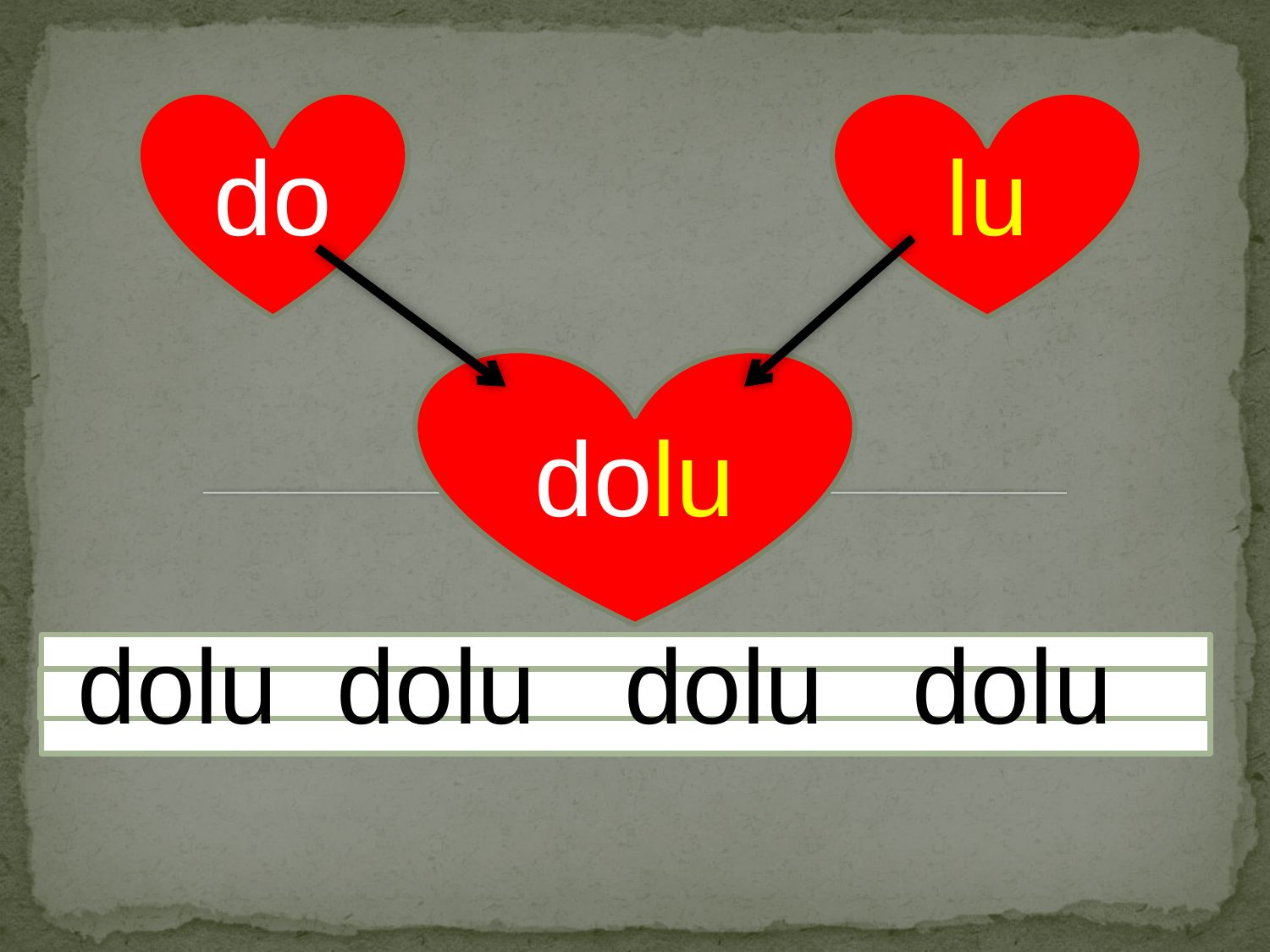

do
lu

dolu

  dolu  dolu   dolu   dolu